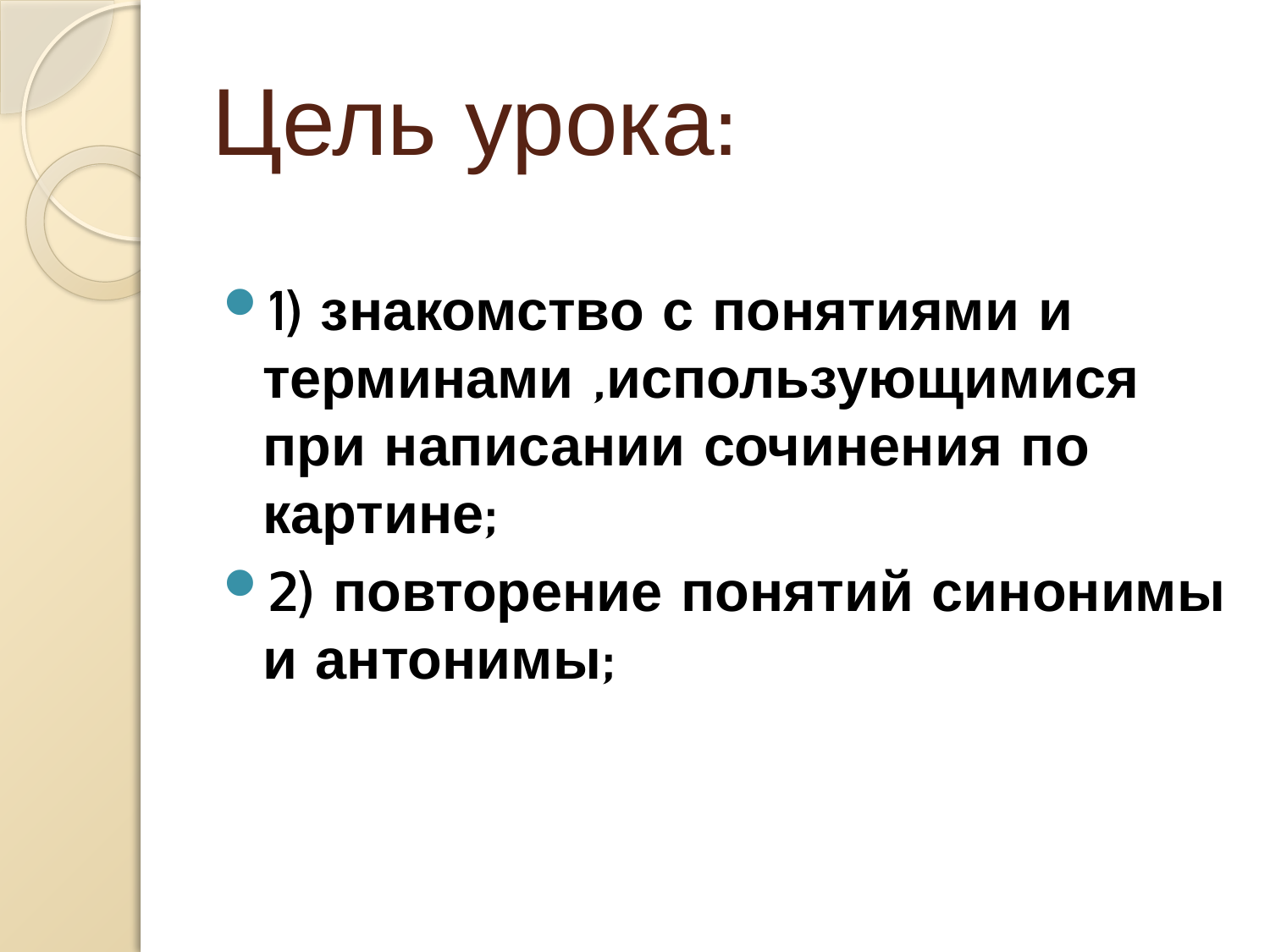

# Цель урока:
1) знакомство с понятиями и терминами ,использующимися при написании сочинения по картине;
2) повторение понятий синонимы и антонимы;